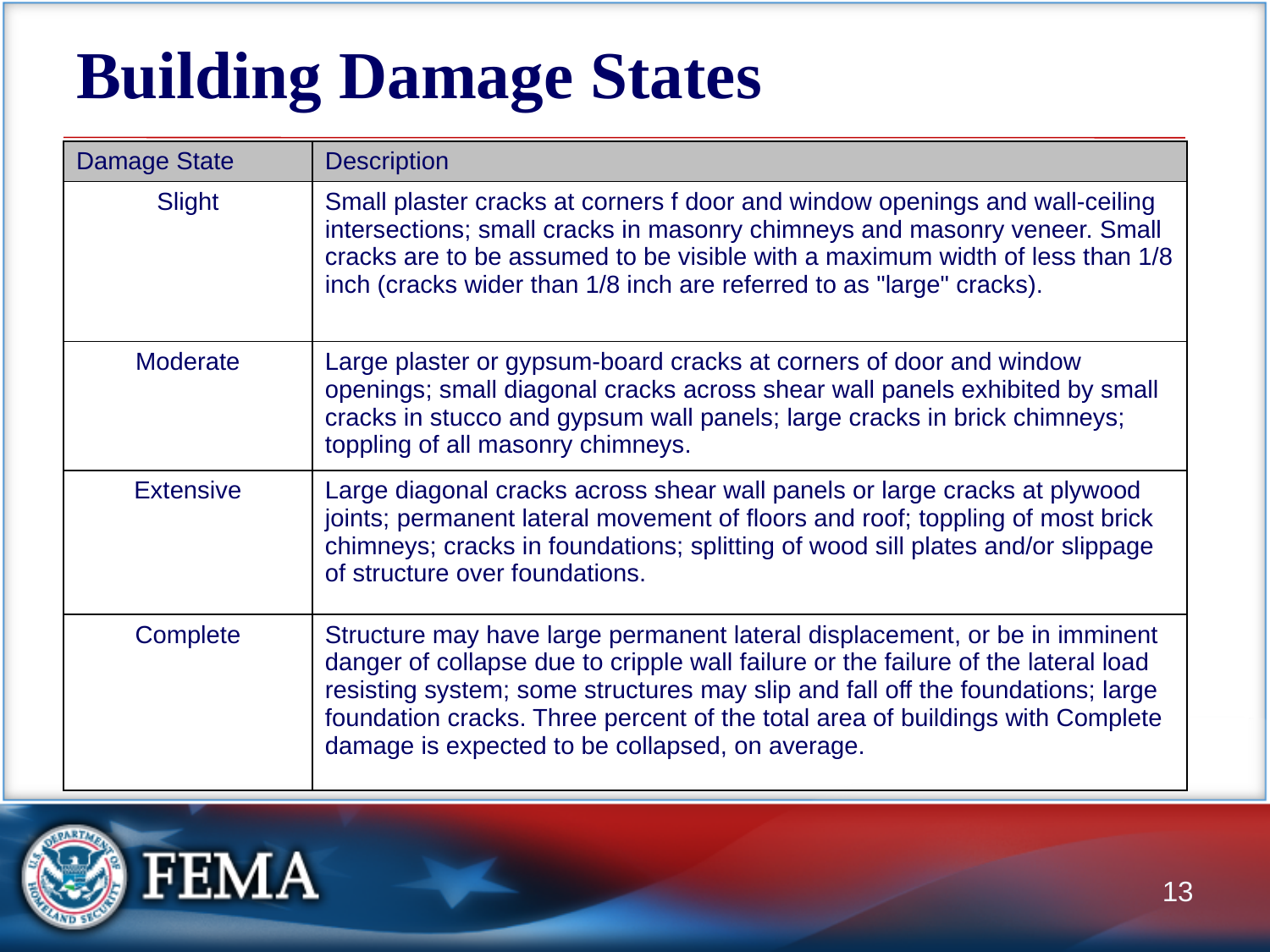

# Building Damage States
| Damage State | Description |
| --- | --- |
| Slight | Small plaster cracks at corners f door and window openings and wall-ceiling intersections; small cracks in masonry chimneys and masonry veneer. Small cracks are to be assumed to be visible with a maximum width of less than 1/8 inch (cracks wider than 1/8 inch are referred to as "large" cracks). |
| Moderate | Large plaster or gypsum-board cracks at corners of door and window openings; small diagonal cracks across shear wall panels exhibited by small cracks in stucco and gypsum wall panels; large cracks in brick chimneys; toppling of all masonry chimneys. |
| Extensive | Large diagonal cracks across shear wall panels or large cracks at plywood joints; permanent lateral movement of floors and roof; toppling of most brick chimneys; cracks in foundations; splitting of wood sill plates and/or slippage of structure over foundations. |
| Complete | Structure may have large permanent lateral displacement, or be in imminent danger of collapse due to cripple wall failure or the failure of the lateral load resisting system; some structures may slip and fall off the foundations; large foundation cracks. Three percent of the total area of buildings with Complete damage is expected to be collapsed, on average. |
13